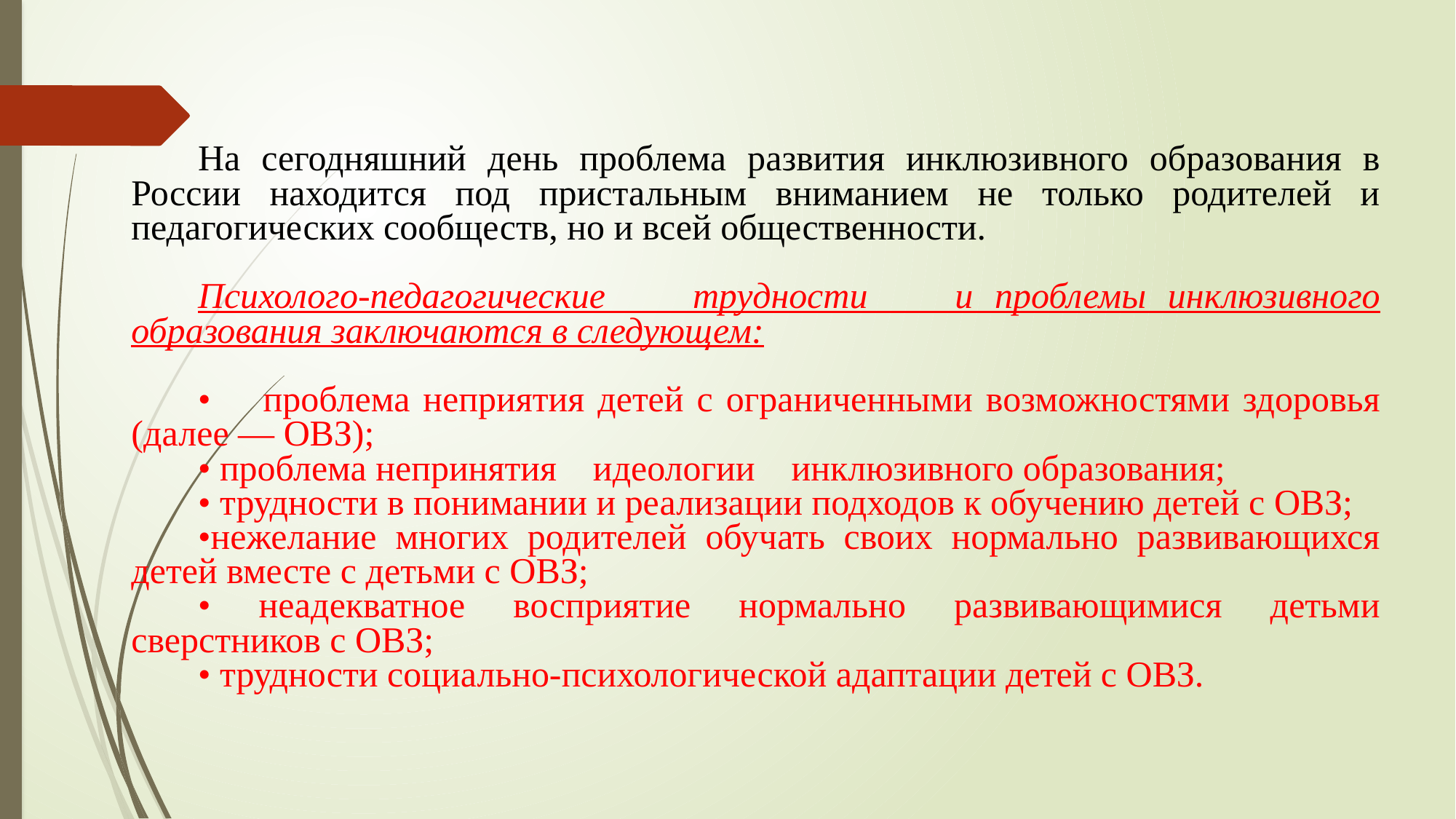

На сегодняшний день проблема развития инклюзивного образования в России находится под пристальным вниманием не только родителей и педагогических сообществ, но и всей общественности.

Психолого-педагогические    трудности    и проблемы инклюзивного образования заключаются в следующем:

•    проблема неприятия детей с ограниченными возможностями здоровья (далее — ОВЗ);
• проблема непринятия    идеологии    инклюзивного образования;
• трудности в понимании и реализации подходов к обучению детей с ОВЗ;
•нежелание многих родителей обучать своих нормально развивающихся детей вместе с детьми с ОВЗ;
• неадекватное восприятие нормально развивающимися детьми сверстников с ОВЗ;
• трудности социально-психологической адаптации детей с ОВЗ.